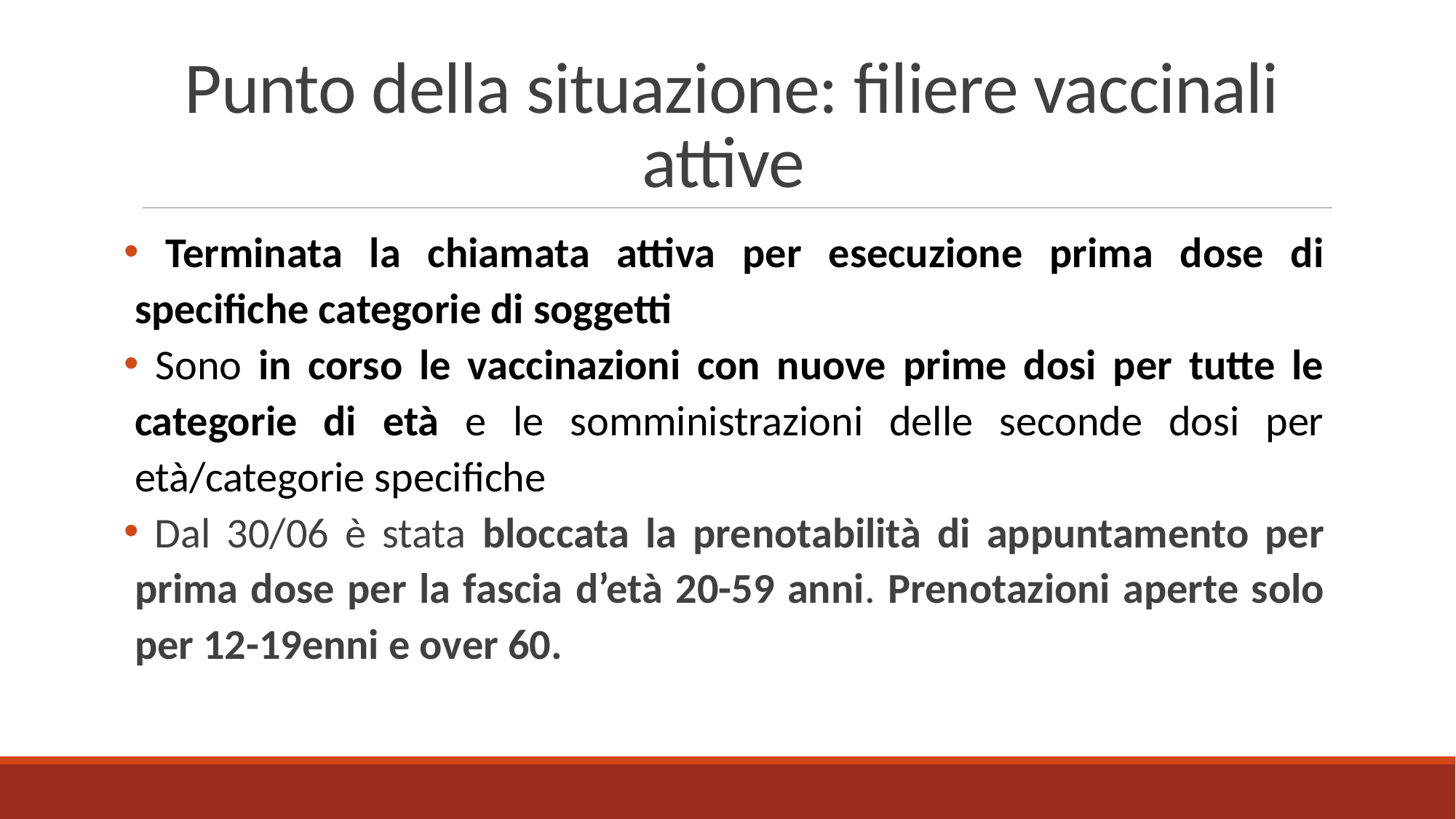

# Punto della situazione: filiere vaccinali attive
 Terminata la chiamata attiva per esecuzione prima dose di specifiche categorie di soggetti
 Sono in corso le vaccinazioni con nuove prime dosi per tutte le categorie di età e le somministrazioni delle seconde dosi per età/categorie specifiche
 Dal 30/06 è stata bloccata la prenotabilità di appuntamento per prima dose per la fascia d’età 20-59 anni. Prenotazioni aperte solo per 12-19enni e over 60.